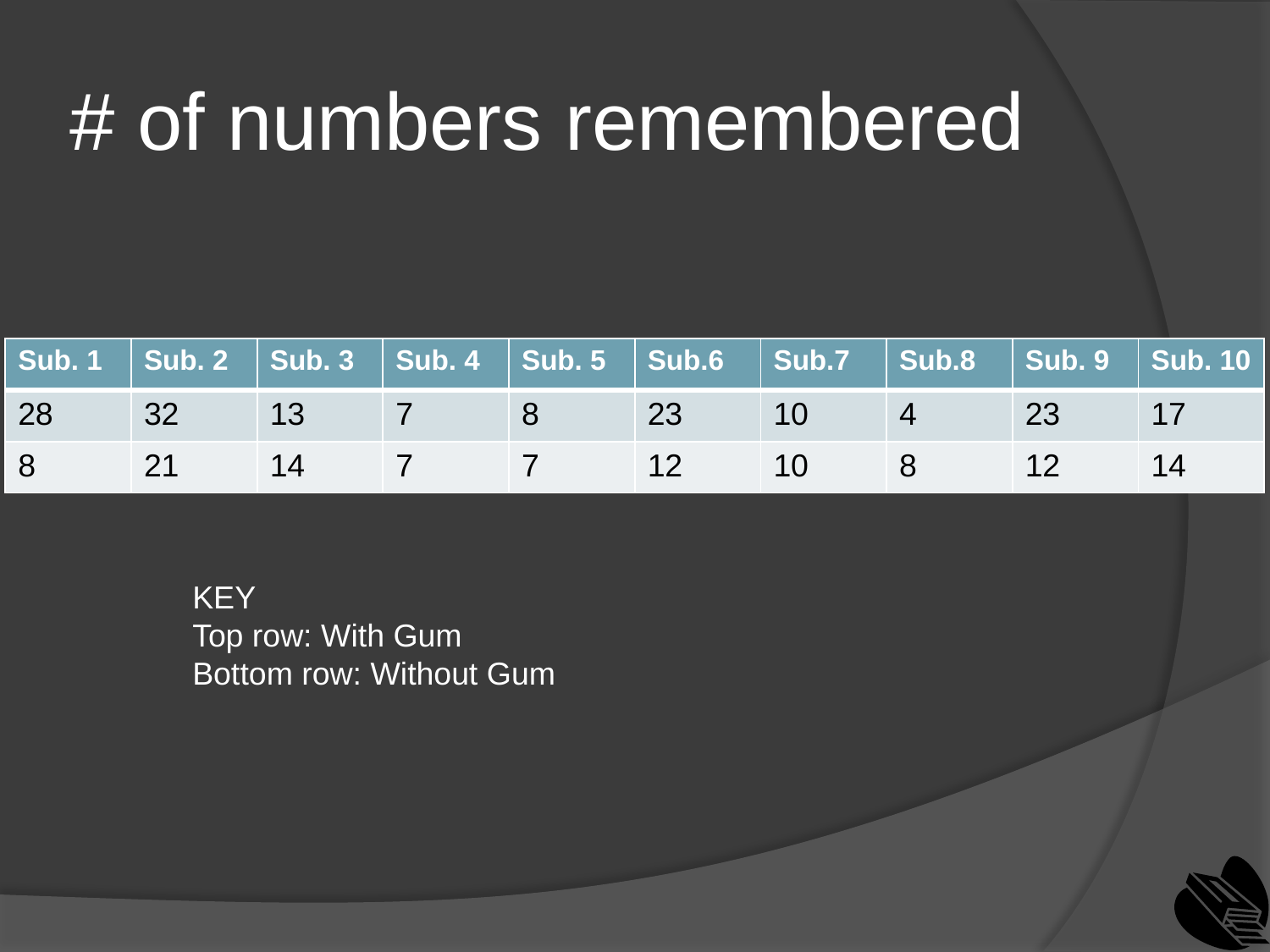

# # of numbers remembered
| Sub. 1 | Sub. 2 | Sub. 3 | Sub. 4 | Sub. 5 | Sub.6 | Sub.7 | Sub.8 | Sub. 9 | Sub. 10 |
| --- | --- | --- | --- | --- | --- | --- | --- | --- | --- |
| 28 | 32 | 13 | 7 | 8 | 23 | 10 | 4 | 23 | 17 |
| 8 | 21 | 14 | 7 | 7 | 12 | 10 | 8 | 12 | 14 |
KEY
Top row: With Gum
Bottom row: Without Gum